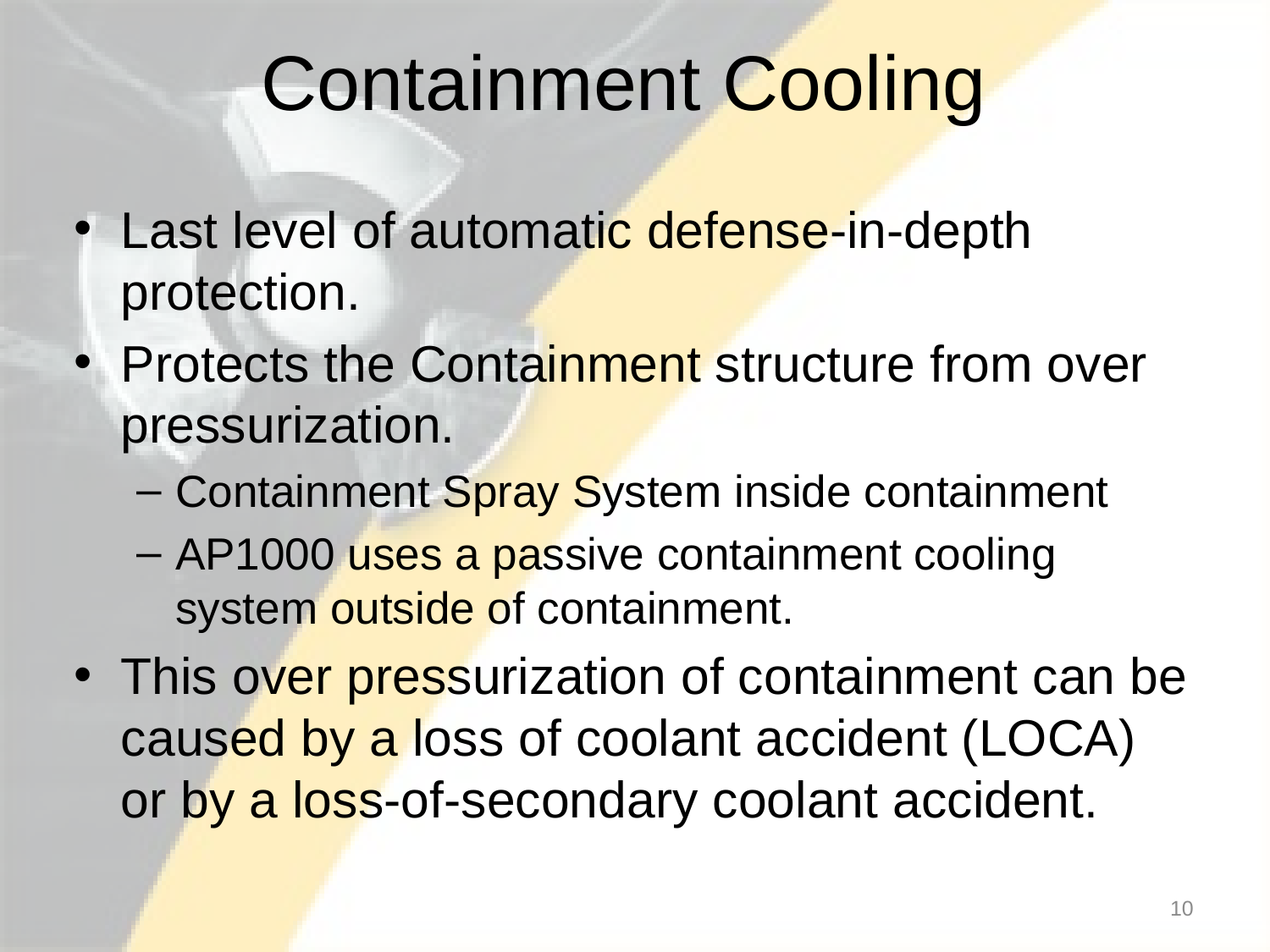

# Containment Cooling
Last level of automatic defense-in-depth protection.
Protects the Containment structure from over pressurization.
Containment Spray System inside containment
AP1000 uses a passive containment cooling system outside of containment.
This over pressurization of containment can be caused by a loss of coolant accident (LOCA) or by a loss-of-secondary coolant accident.

10